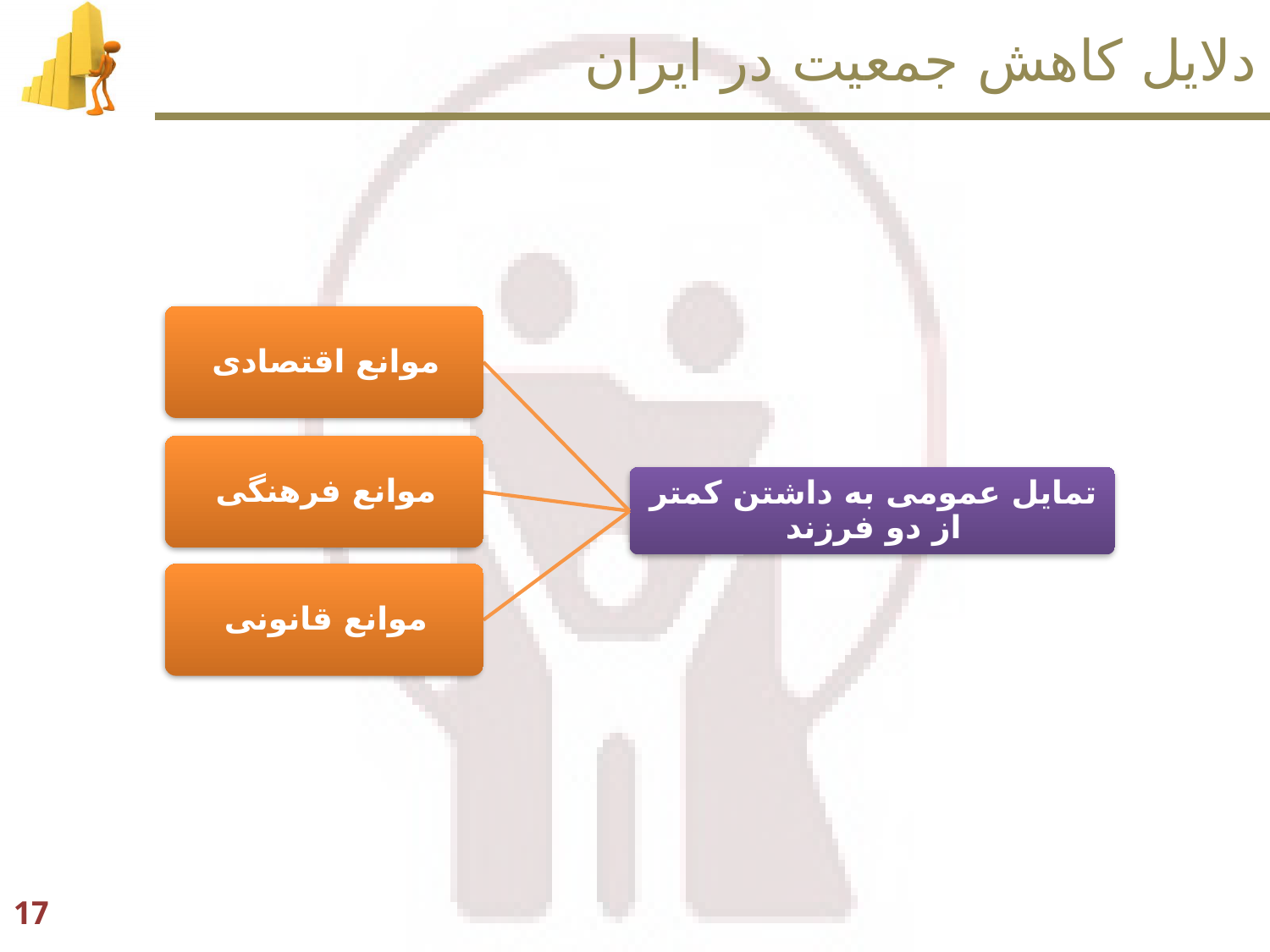

# دلایل کاهش جمعیت در ایران
تمایل عمومی به داشتن کمتر از دو فرزند

موانع اقتصادی

موانع فرهنگی

موانع قانونی